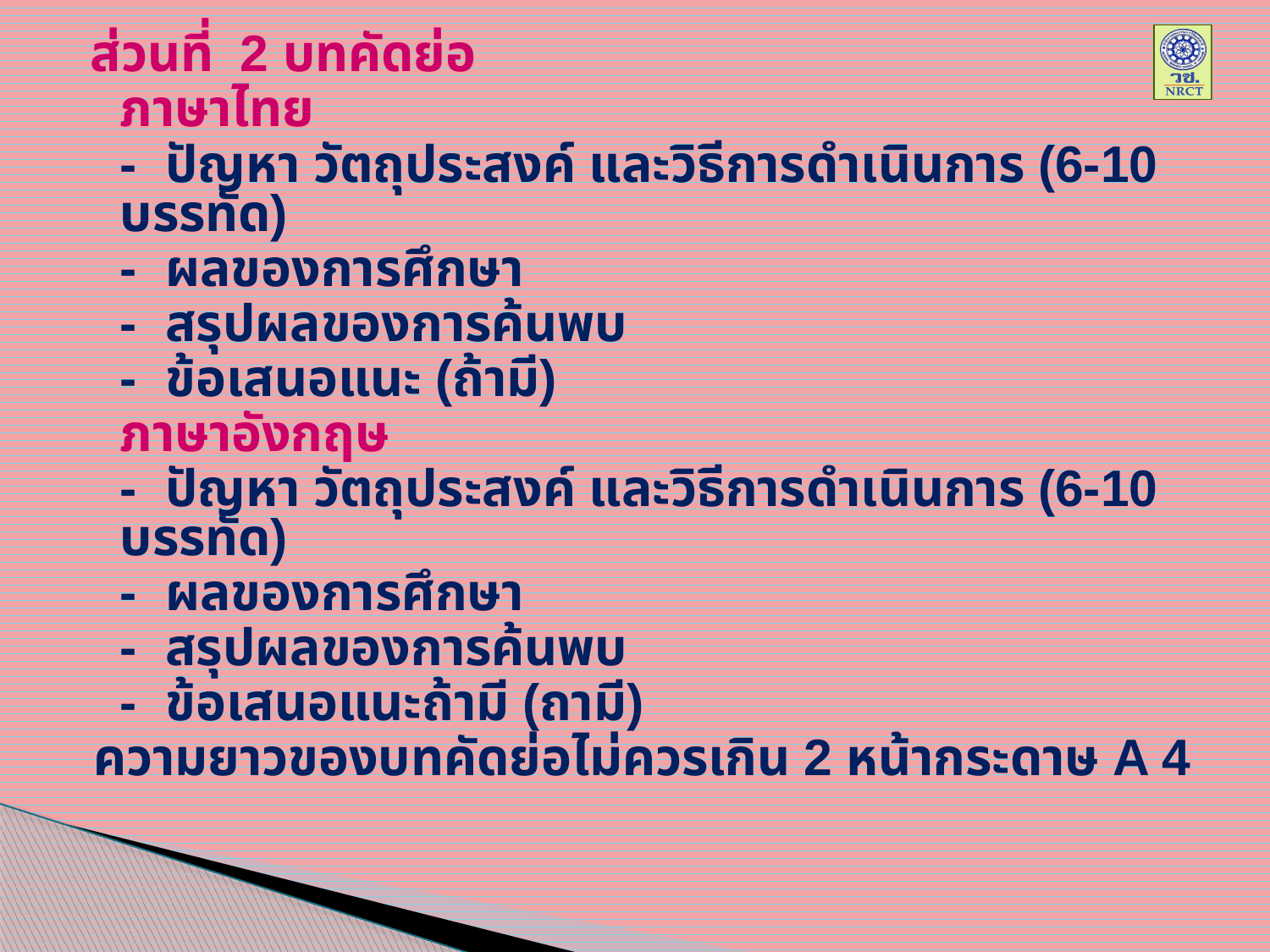

ส่วนที่  2 บทคัดย่อ
	ภาษาไทย
		-  ปัญหา วัตถุประสงค์ และวิธีการดำเนินการ (6-10 บรรทัด)
		-  ผลของการศึกษา
		-  สรุปผลของการค้นพบ
		-  ข้อเสนอแนะ (ถ้ามี)
	ภาษาอังกฤษ
		-  ปัญหา วัตถุประสงค์ และวิธีการดำเนินการ (6-10 บรรทัด)
		-  ผลของการศึกษา
		-  สรุปผลของการค้นพบ
		-  ข้อเสนอแนะถ้ามี (ถามี)
ความยาวของบทคัดย่อไม่ควรเกิน 2 หน้ากระดาษ A 4